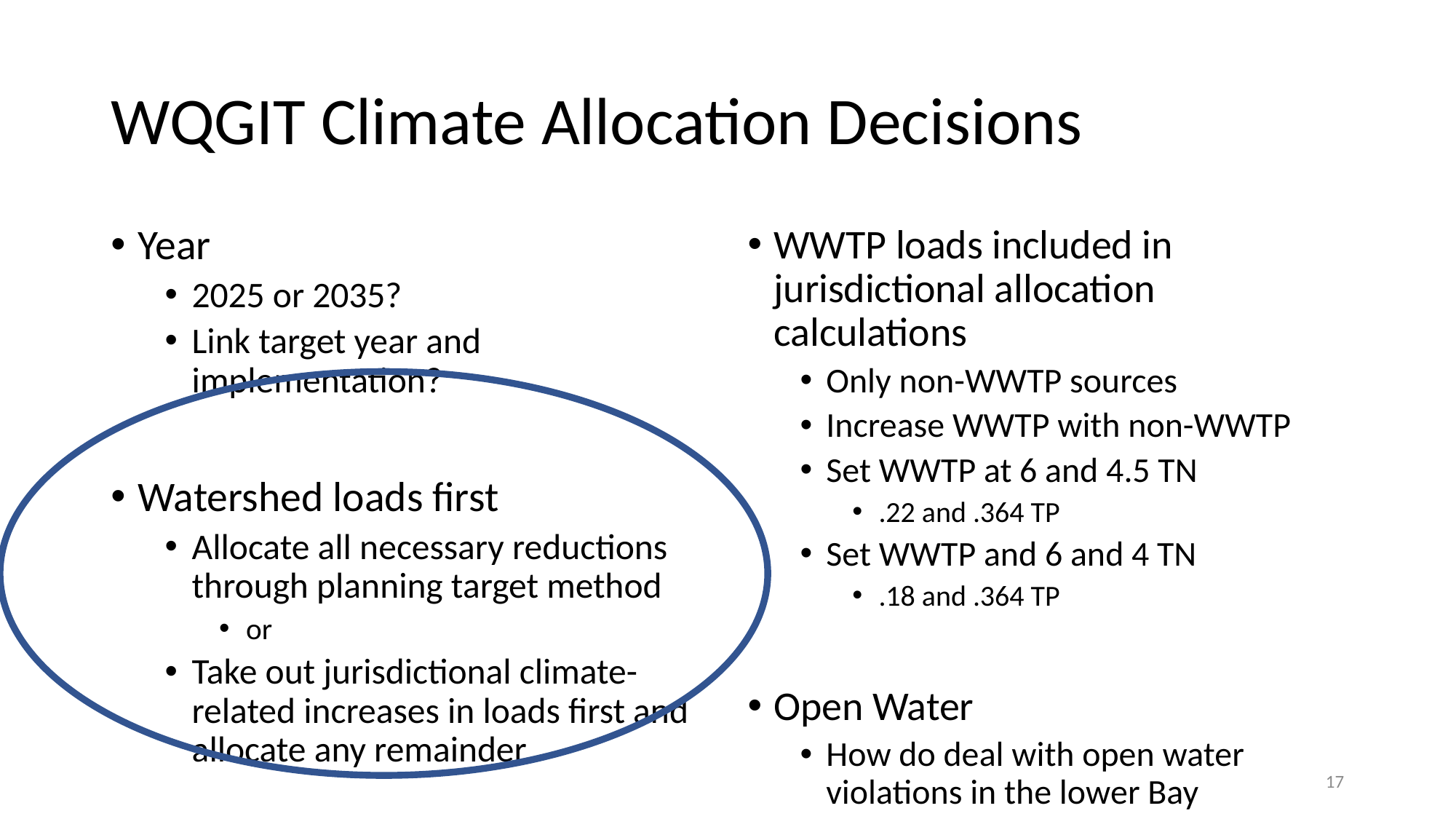

# WQGIT Climate Allocation Decisions
WWTP loads included in jurisdictional allocation calculations
Only non-WWTP sources
Increase WWTP with non-WWTP
Set WWTP at 6 and 4.5 TN
.22 and .364 TP
Set WWTP and 6 and 4 TN
.18 and .364 TP

Open Water
How do deal with open water violations in the lower Bay
Year
2025 or 2035?
Link target year and implementation?

Watershed loads first
Allocate all necessary reductions through planning target method
or
Take out jurisdictional climate-related increases in loads first and allocate any remainder

17